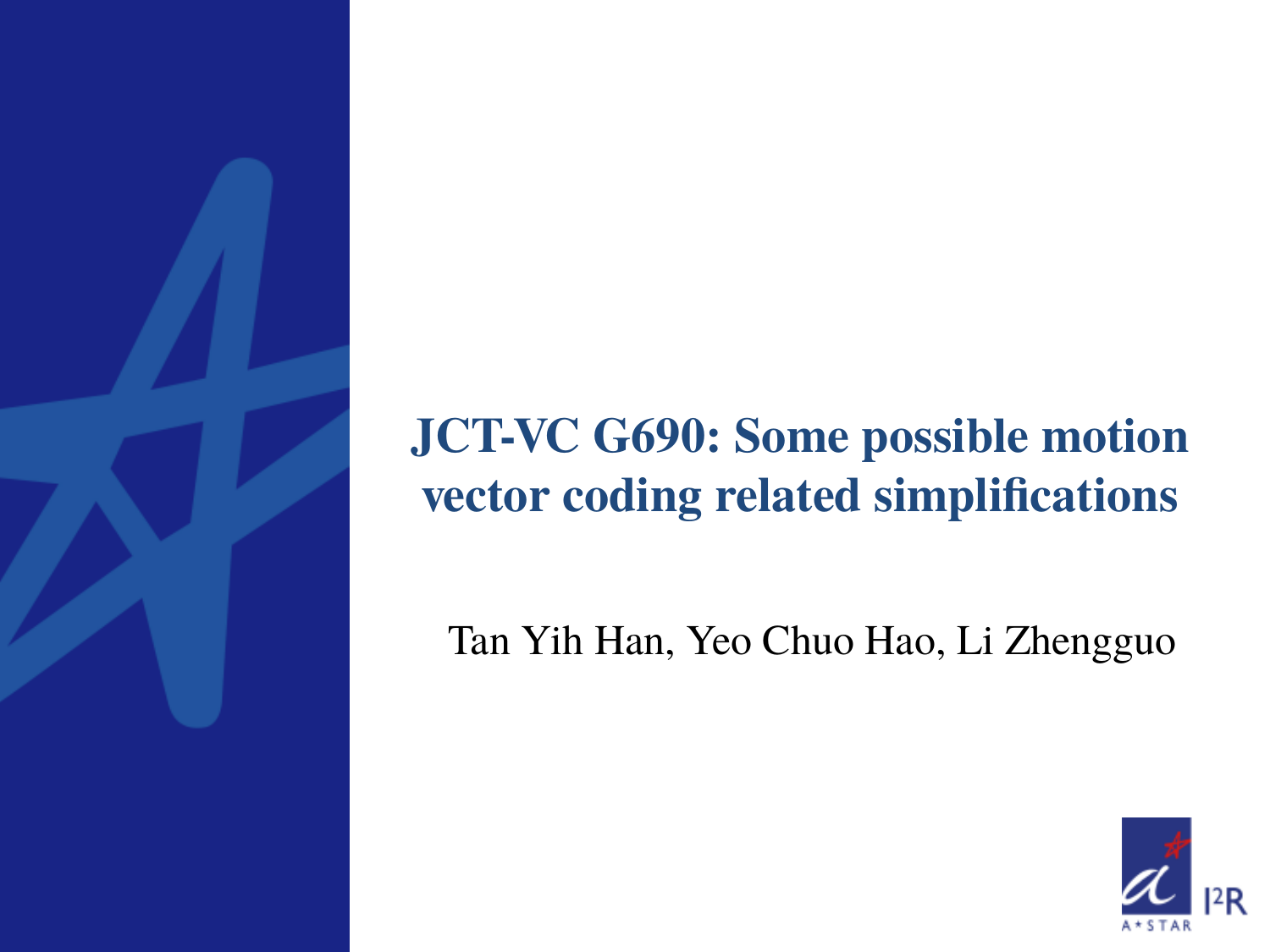

# JCT-VC G690: Some possible motion vector coding related simplifications
Tan Yih Han, Yeo Chuo Hao, Li Zhengguo